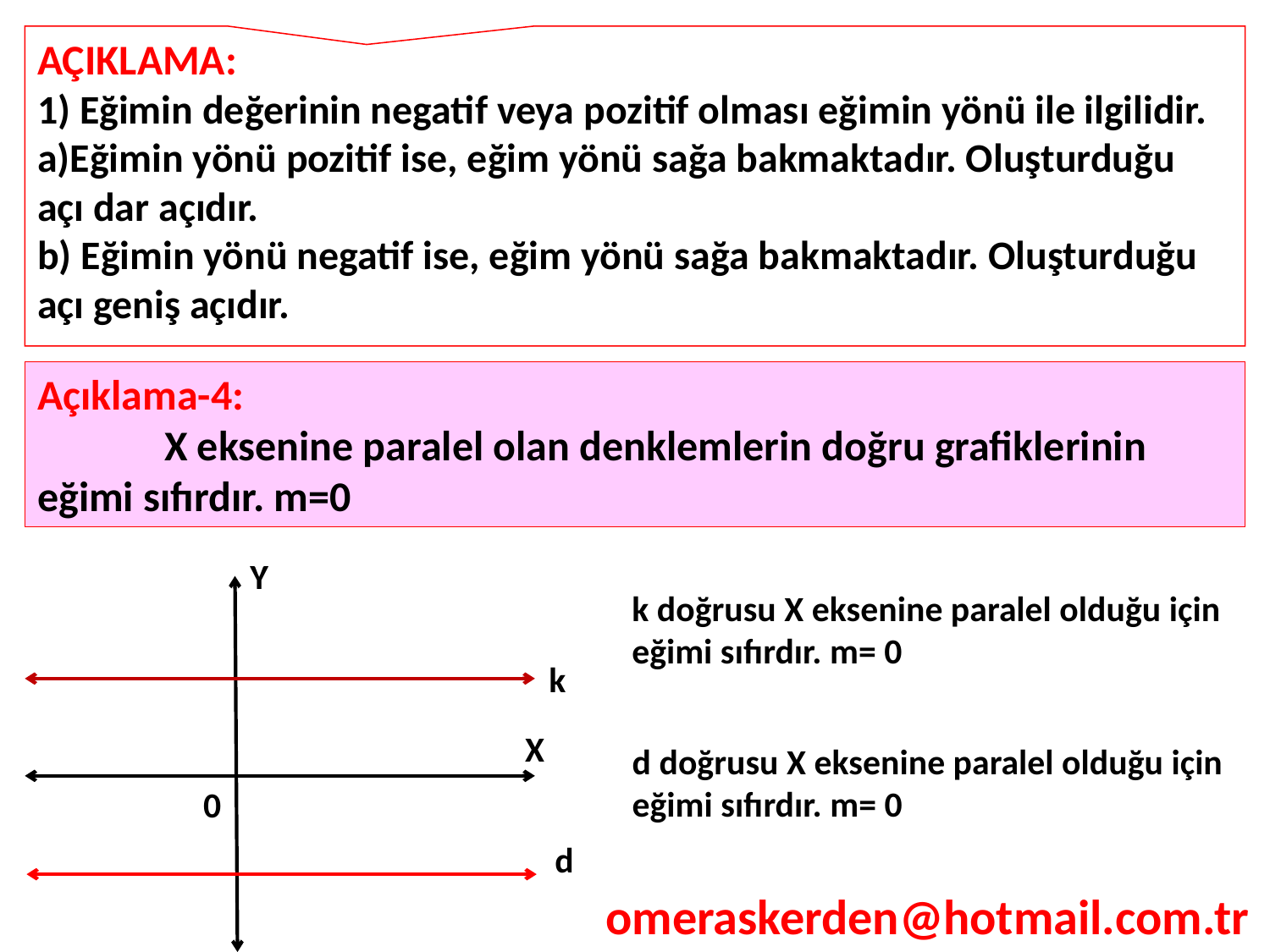

AÇIKLAMA:
1) Eğimin değerinin negatif veya pozitif olması eğimin yönü ile ilgilidir.
a)Eğimin yönü pozitif ise, eğim yönü sağa bakmaktadır. Oluşturduğu açı dar açıdır.
b) Eğimin yönü negatif ise, eğim yönü sağa bakmaktadır. Oluşturduğu açı geniş açıdır.
Açıklama-4:
	X eksenine paralel olan denklemlerin doğru grafiklerinin eğimi sıfırdır. m=0
Y
k doğrusu X eksenine paralel olduğu için
eğimi sıfırdır. m= 0
k
X
d doğrusu X eksenine paralel olduğu için
eğimi sıfırdır. m= 0
0
d
omeraskerden@hotmail.com.tr